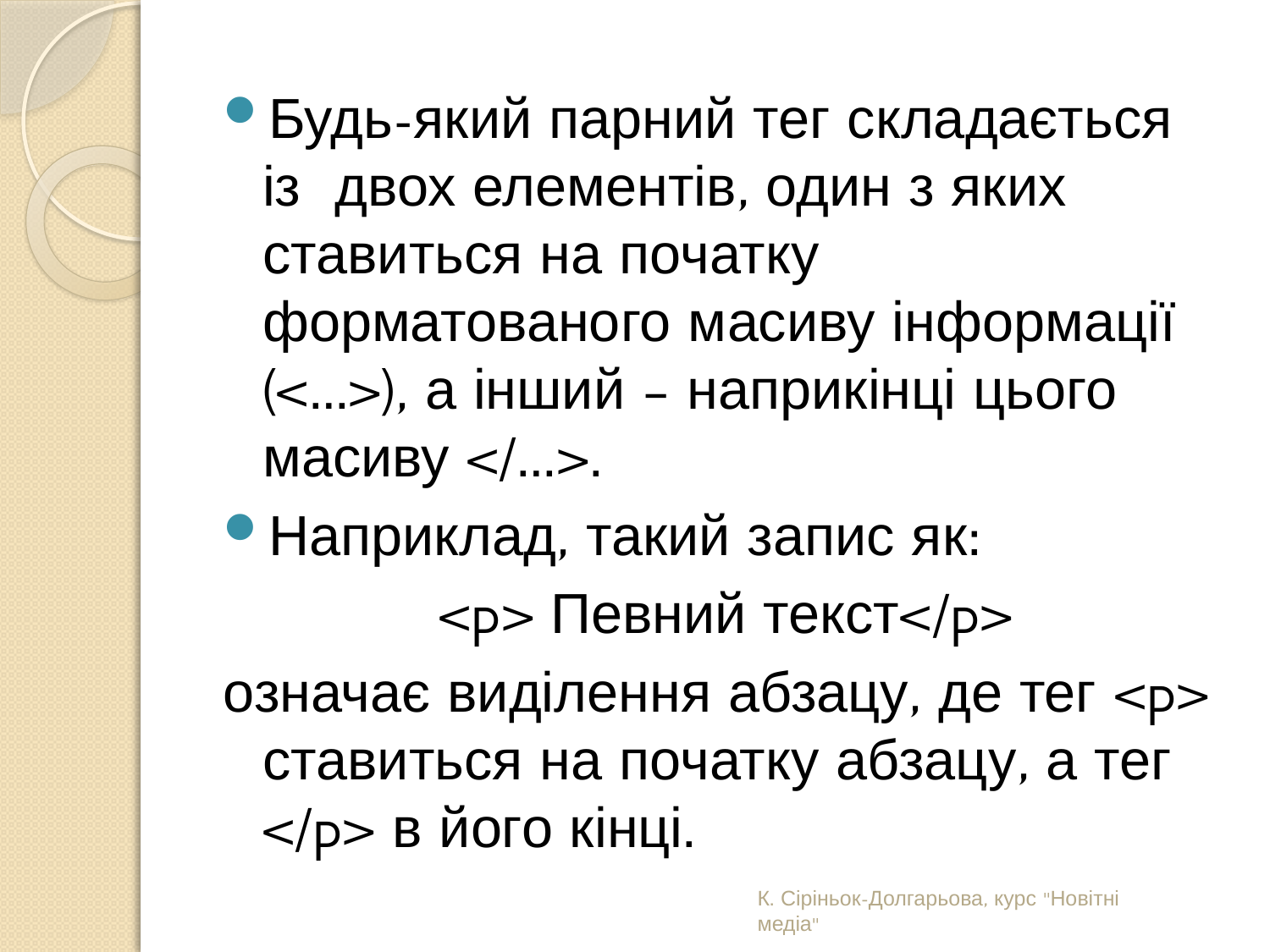

Будь-який парний тег складається із  двох елементів, один з яких ставиться на початку форматованого масиву інформації (<…>), а інший – наприкінці цього масиву </…>.
Наприклад, такий запис як:
<p> Певний текст</p>
означає виділення абзацу, де тег <p> ставиться на початку абзацу, а тег </p> в його кінці.
К. Сіріньок-Долгарьова, курс "Новітні медіа"